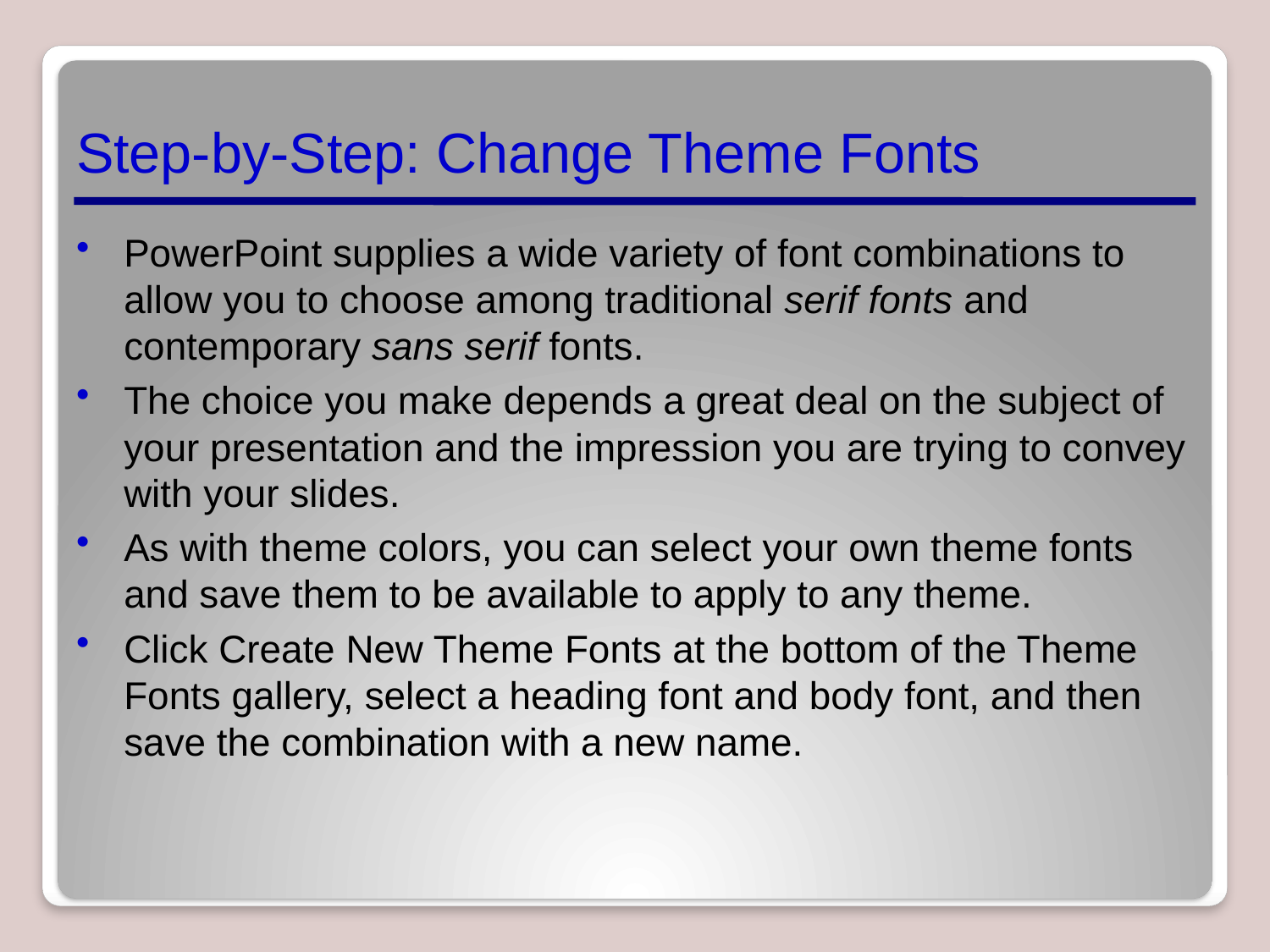

# Step-by-Step: Change Theme Fonts
PowerPoint supplies a wide variety of font combinations to allow you to choose among traditional serif fonts and contemporary sans serif fonts.
The choice you make depends a great deal on the subject of
your presentation and the impression you are trying to convey with your slides.
As with theme colors, you can select your own theme fonts and save them to be available to apply to any theme.
Click Create New Theme Fonts at the bottom of the Theme Fonts gallery, select a heading font and body font, and then save the combination with a new name.